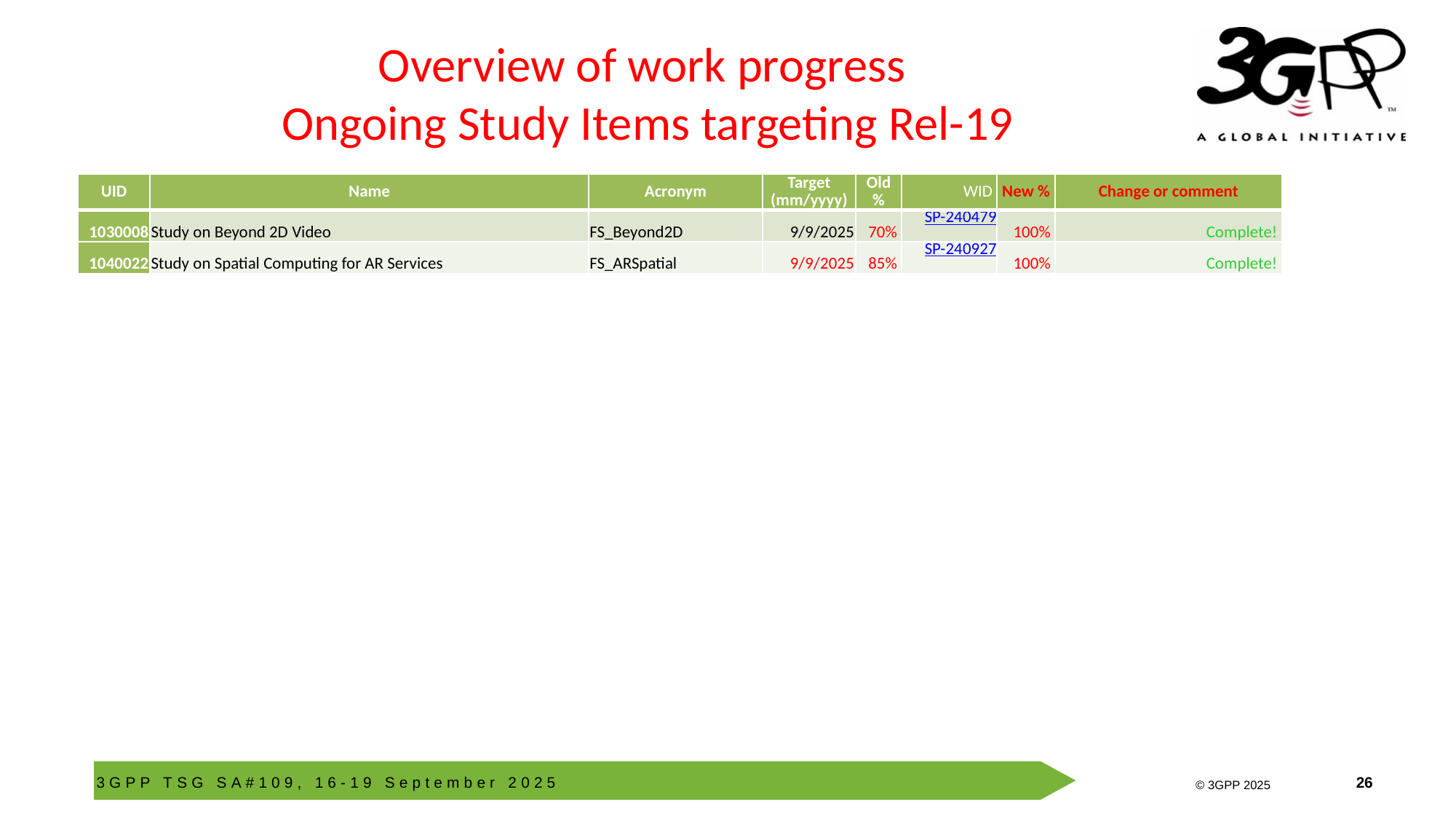

# Overview of work progress Ongoing Study Items targeting Rel-19
| UID | Name | Acronym | Target (mm/yyyy) | Old % | WID | New % | Change or comment |
| --- | --- | --- | --- | --- | --- | --- | --- |
| 1030008 | Study on Beyond 2D Video | FS\_Beyond2D | 9/9/2025 | 70% | SP-240479 | 100% | Complete! |
| 1040022 | Study on Spatial Computing for AR Services | FS\_ARSpatial | 9/9/2025 | 85% | SP-240927 | 100% | Complete! |